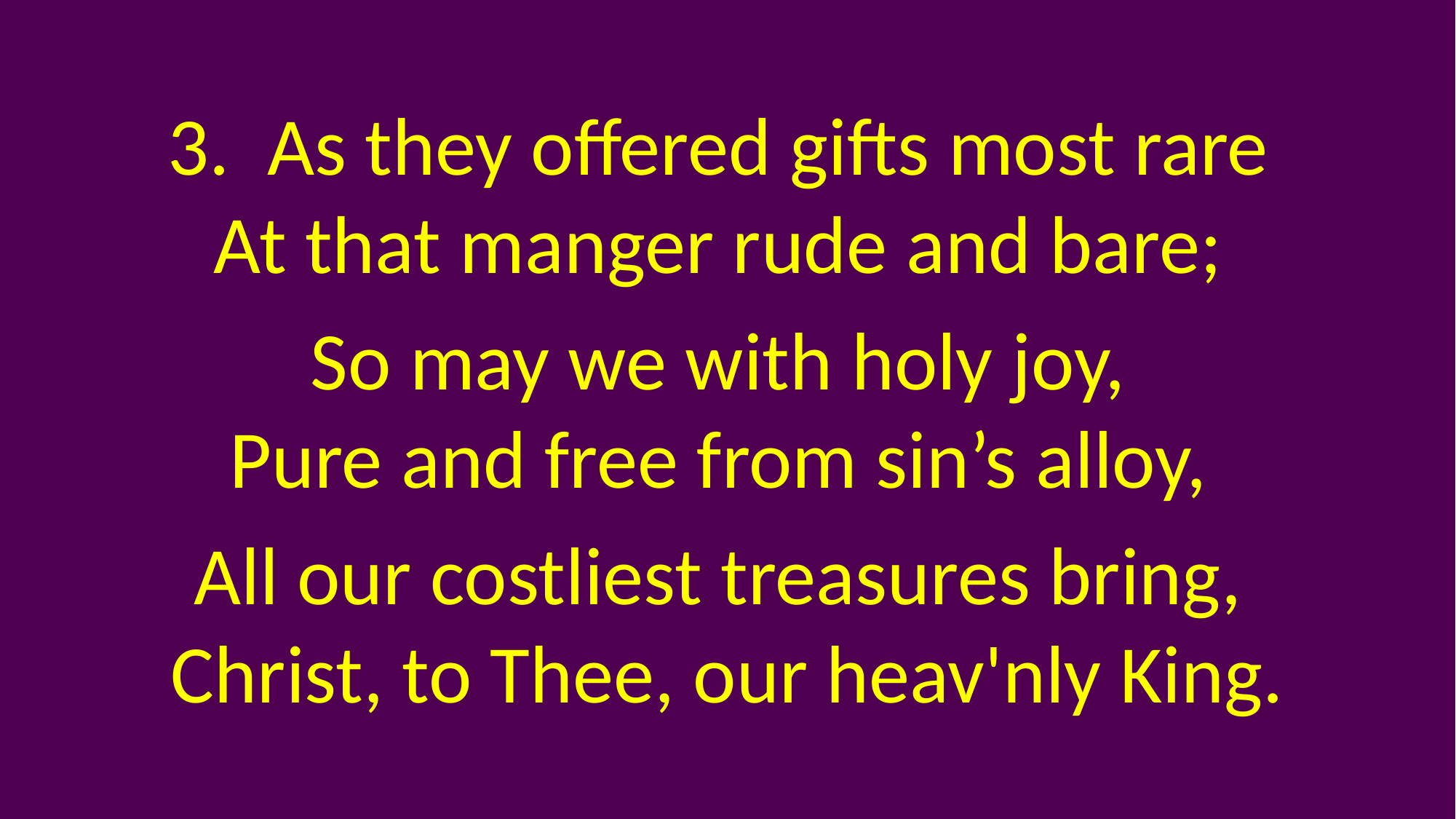

3.  As they offered gifts most rare
At that manger rude and bare;
So may we with holy joy,
Pure and free from sin’s alloy,
All our costliest treasures bring,
Christ, to Thee, our heav'nly King.